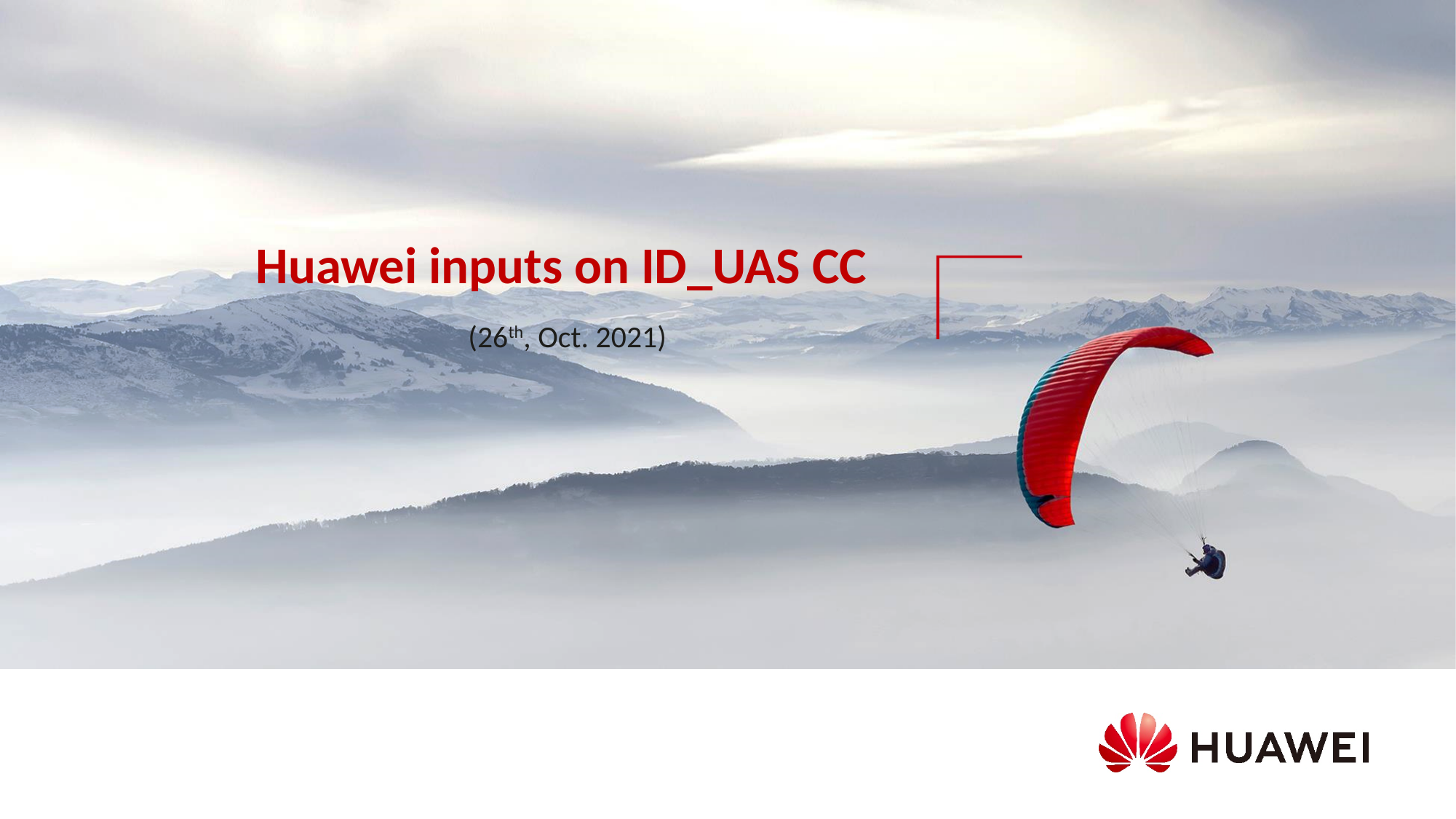

# Huawei inputs on ID_UAS CC
(26th, Oct. 2021)